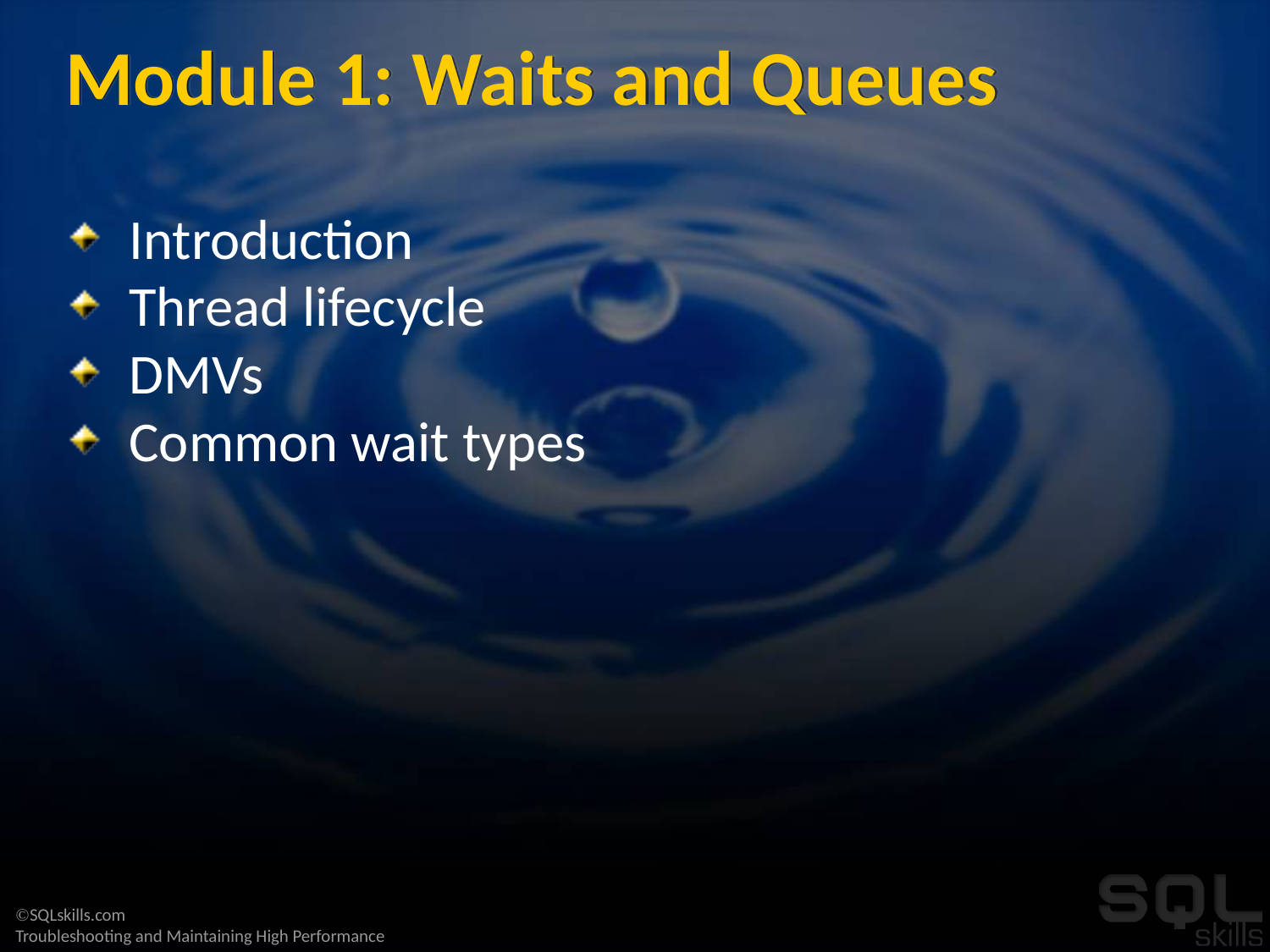

# Module 1: Waits and Queues
Introduction
Thread lifecycle
DMVs
Common wait types